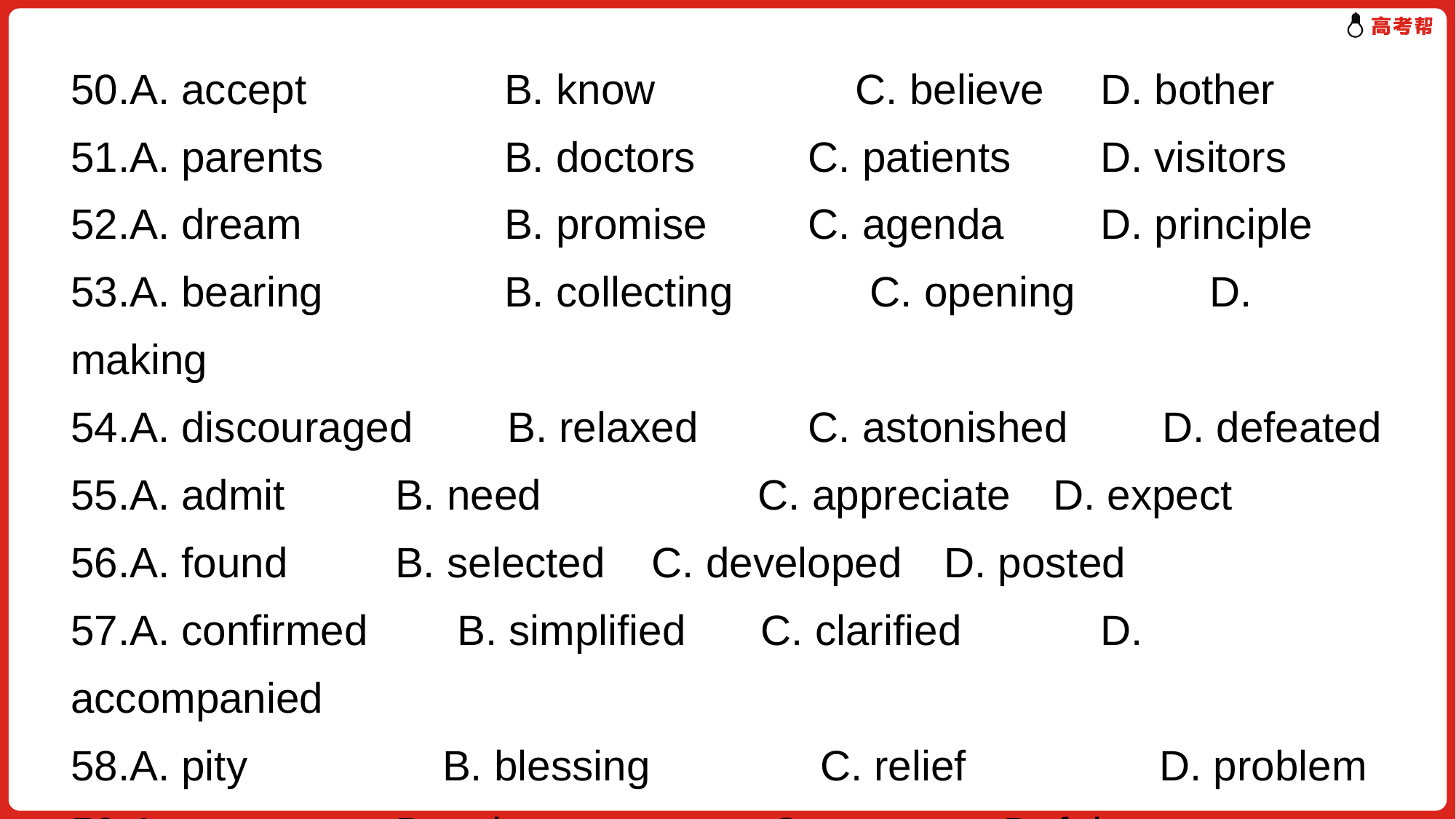

50.A. accept	         B. know	           C. believe	    D. bother
51.A. parents	         B. doctors	       C. patients	    D. visitors
52.A. dream	         B. promise	       C. agenda	    D. principle
53.A. bearing	         B. collecting	   C. opening	    D. making
54.A. discouraged 	B. relaxed	       C. astonished	D. defeated
55.A. admit	         B. need	            C. appreciate	D. expect
56.A. found	         B. selected	   C. developed	D. posted
57.A. confirmed	     B. simplified	   C. clarified	    D. accompanied
58.A. pity	             B. blessing	        C. relief	         D. problem
59.A. smart	         B. calm	             C. sweet	     D. fair
60.A. sympathy	     B. attention	     C. control	     D. trust